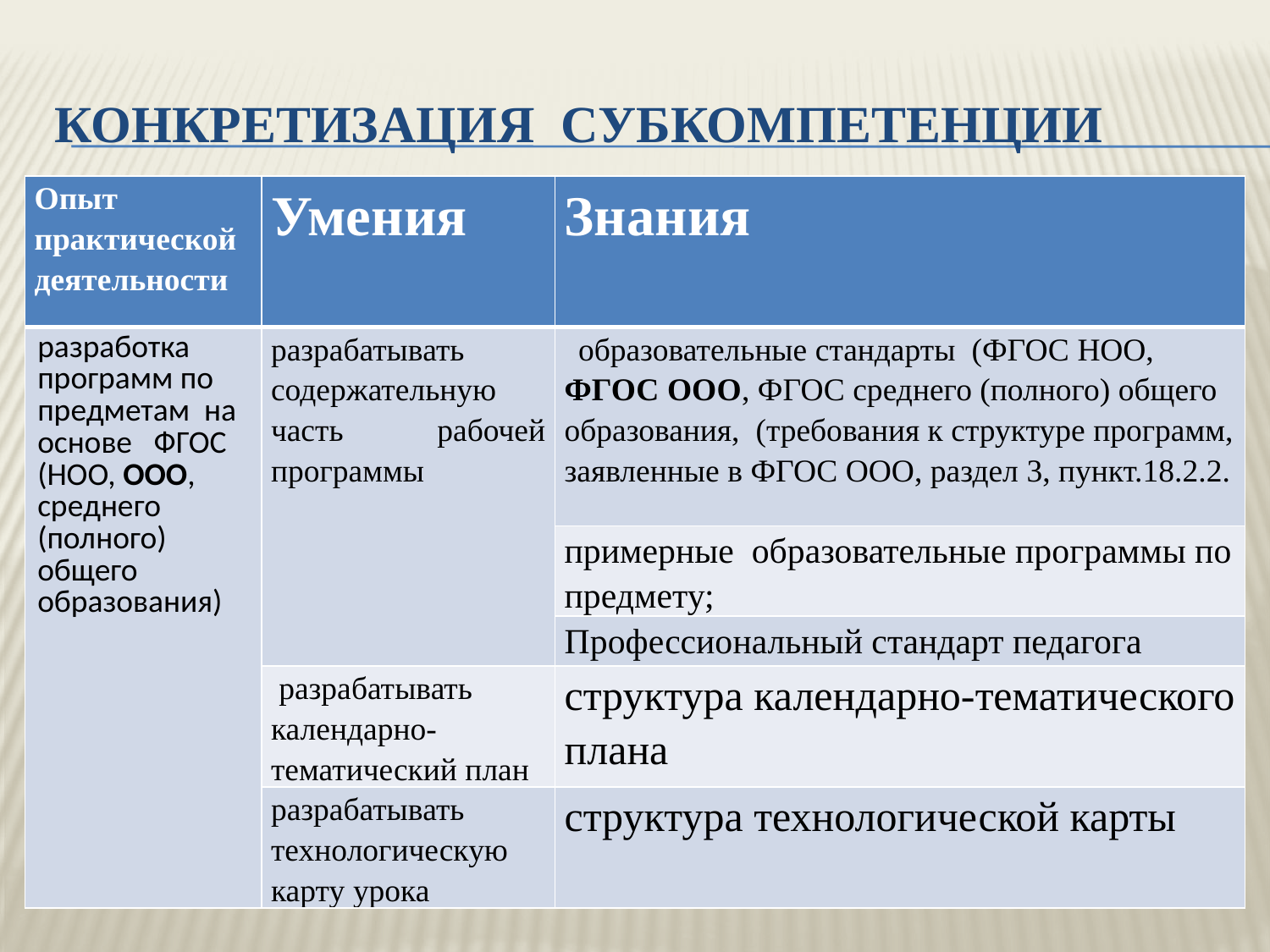

# Конкретизация  субкомпетенции
| Опыт практической деятельности | Умения | Знания |
| --- | --- | --- |
| разработка программ по предметам на основе ФГОС (НОО, ООО, среднего (полного) общего образования) | разрабатывать содержательную часть рабочей программы | образовательные стандарты (ФГОС НОО, ФГОС ООО, ФГОС среднего (полного) общего образования, (требования к структуре программ, заявленные в ФГОС ООО, раздел 3, пункт.18.2.2. |
|  |  | примерные образовательные программы по предмету; |
|  |  | Профессиональный стандарт педагога |
|  | разрабатывать календарно-тематический план | структура календарно-тематического плана |
|  | разрабатывать технологическую карту урока | структура технологической карты |